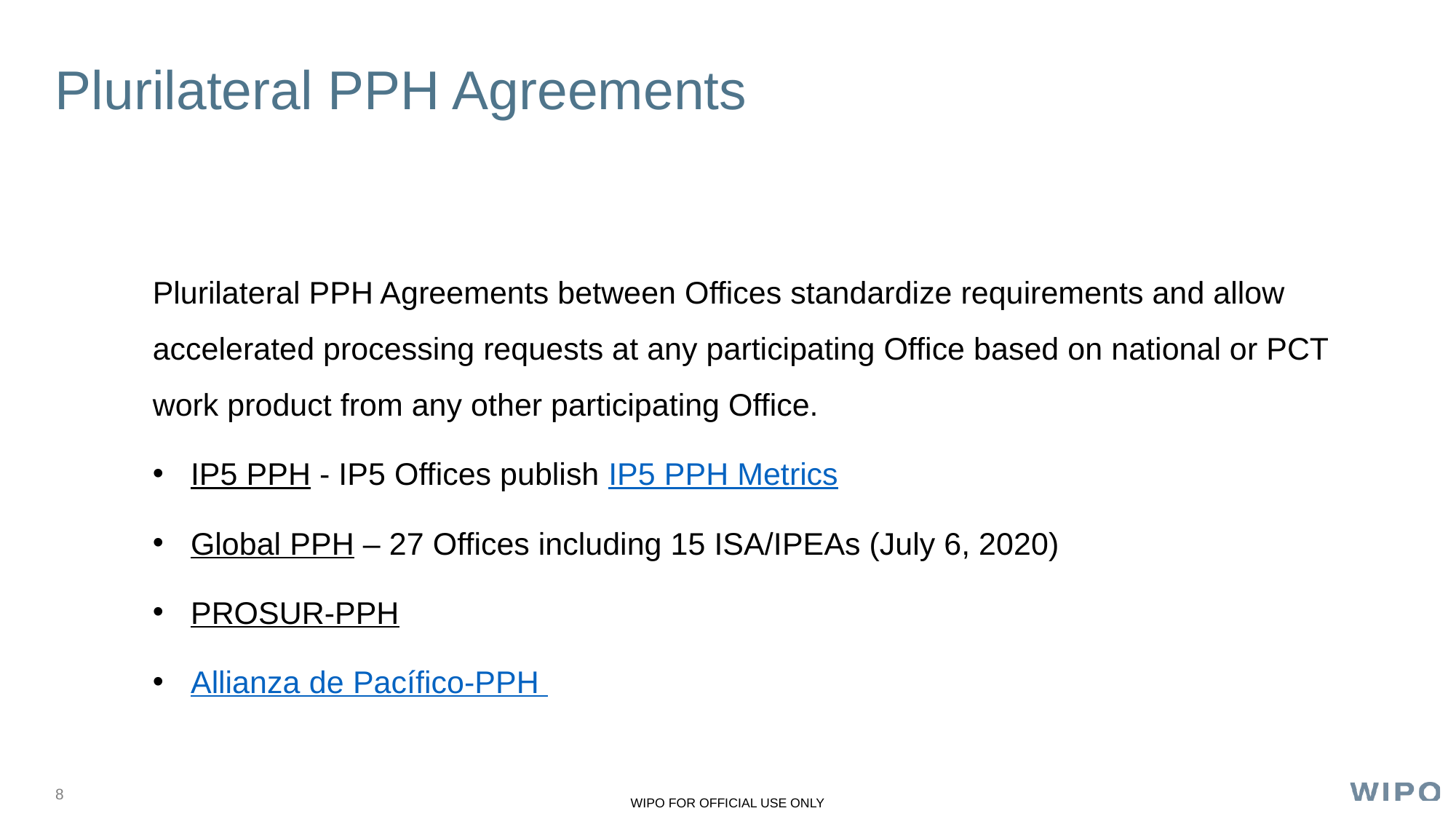

# Plurilateral PPH Agreements
Plurilateral PPH Agreements between Offices standardize requirements and allow accelerated processing requests at any participating Office based on national or PCT work product from any other participating Office.
IP5 PPH - IP5 Offices publish IP5 PPH Metrics
Global PPH – 27 Offices including 15 ISA/IPEAs (July 6, 2020)
PROSUR-PPH
Allianza de Pacífico-PPH